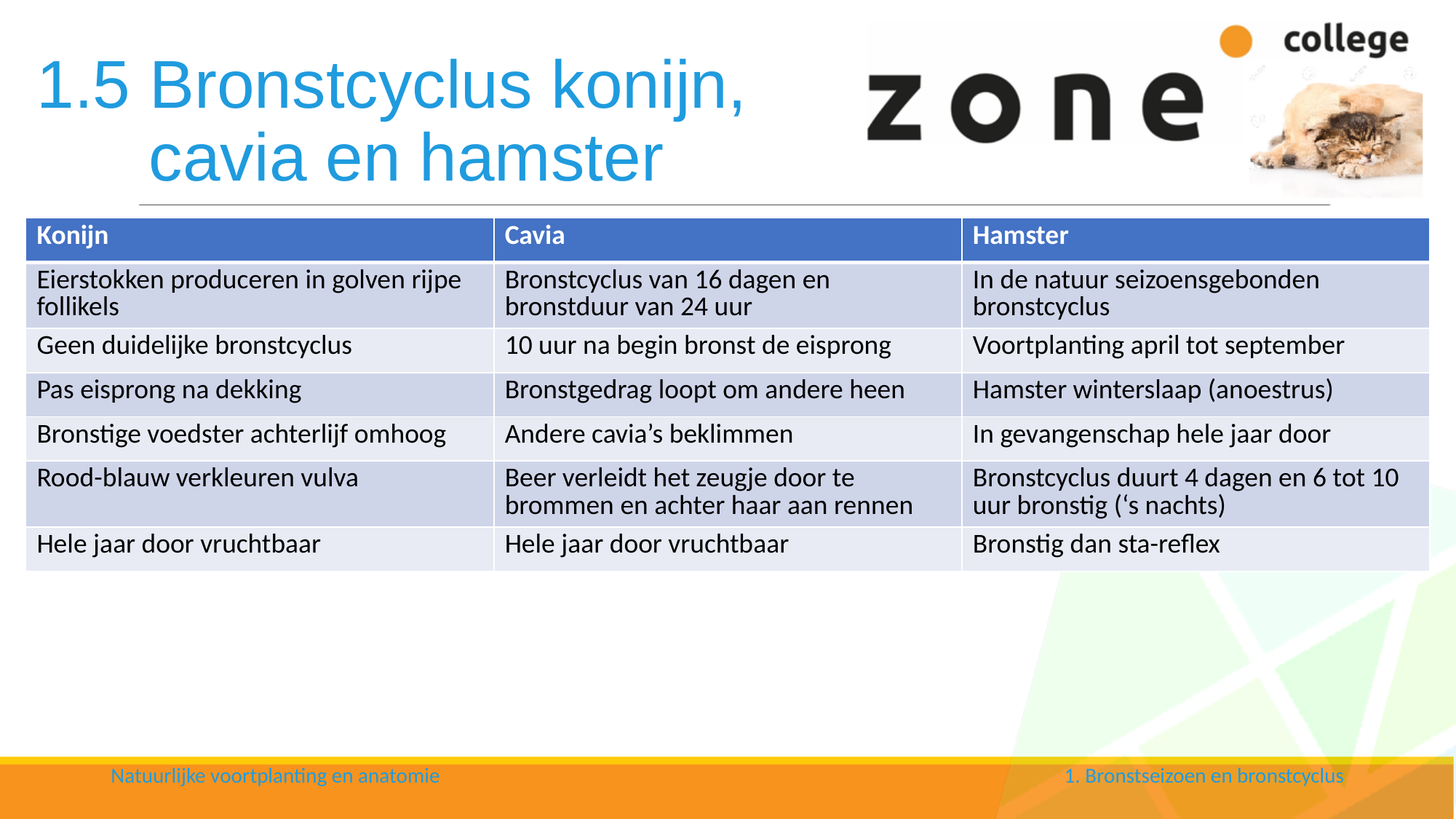

# 1.5 Bronstcyclus konijn, cavia en hamster
| Konijn | Cavia | Hamster |
| --- | --- | --- |
| Eierstokken produceren in golven rijpe follikels | Bronstcyclus van 16 dagen en bronstduur van 24 uur | In de natuur seizoensgebonden bronstcyclus |
| Geen duidelijke bronstcyclus | 10 uur na begin bronst de eisprong | Voortplanting april tot september |
| Pas eisprong na dekking | Bronstgedrag loopt om andere heen | Hamster winterslaap (anoestrus) |
| Bronstige voedster achterlijf omhoog | Andere cavia’s beklimmen | In gevangenschap hele jaar door |
| Rood-blauw verkleuren vulva | Beer verleidt het zeugje door te brommen en achter haar aan rennen | Bronstcyclus duurt 4 dagen en 6 tot 10 uur bronstig (‘s nachts) |
| Hele jaar door vruchtbaar | Hele jaar door vruchtbaar | Bronstig dan sta-reflex |
Natuurlijke voortplanting en anatomie
1. Bronstseizoen en bronstcyclus